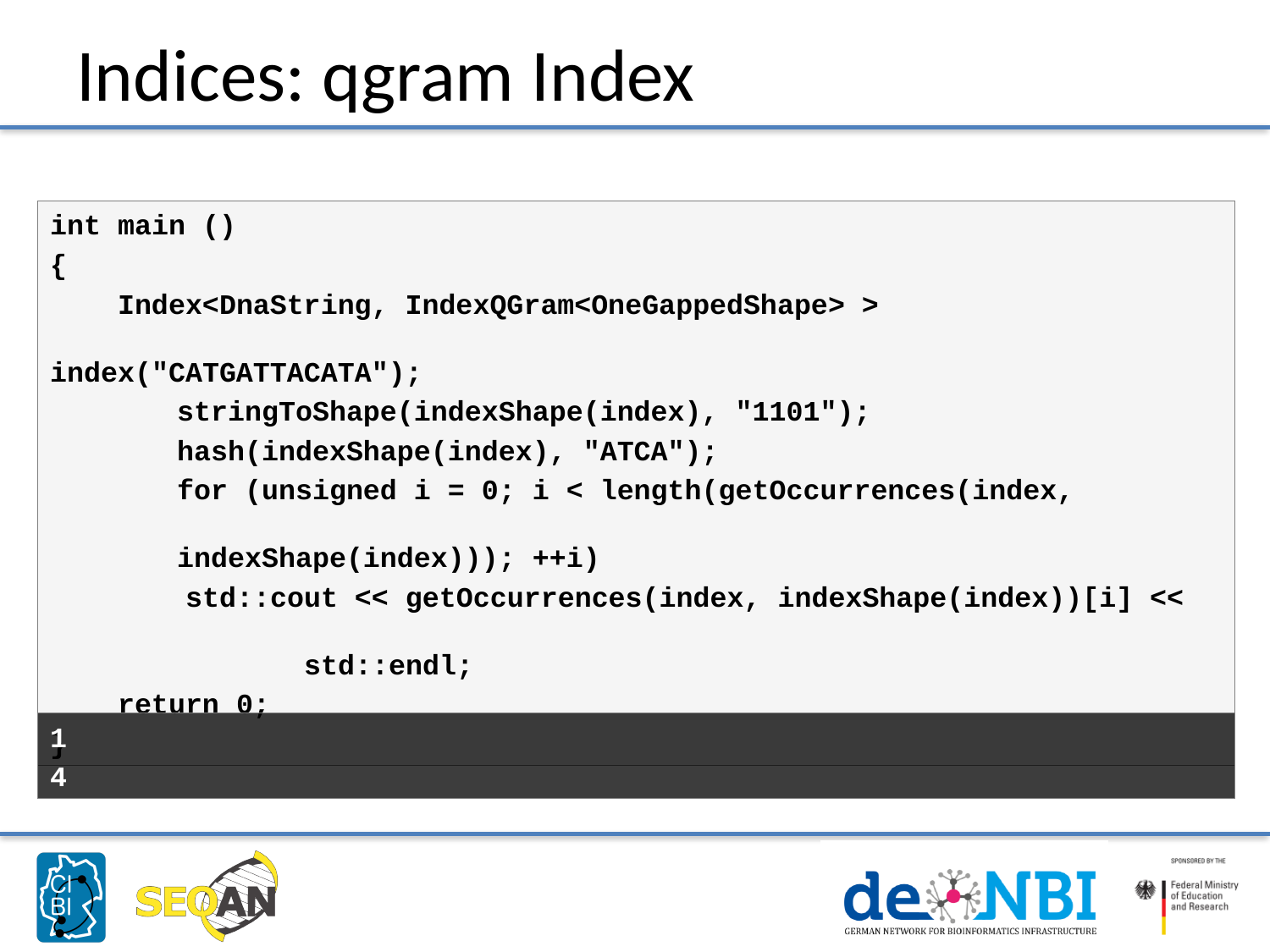

# Indices: qgram Index
int main ()
{
    Index<DnaString, IndexQGram<OneGappedShape> > 											index("CATGATTACATA");
	stringToShape(indexShape(index), "1101");
 	hash(indexShape(index), "ATCA");
   	for (unsigned i = 0; i < length(getOccurrences(index, 											indexShape(index))); ++i)
        std::cout << getOccurrences(index, indexShape(index))[i] << 											std::endl;
    return 0;
}
1
4